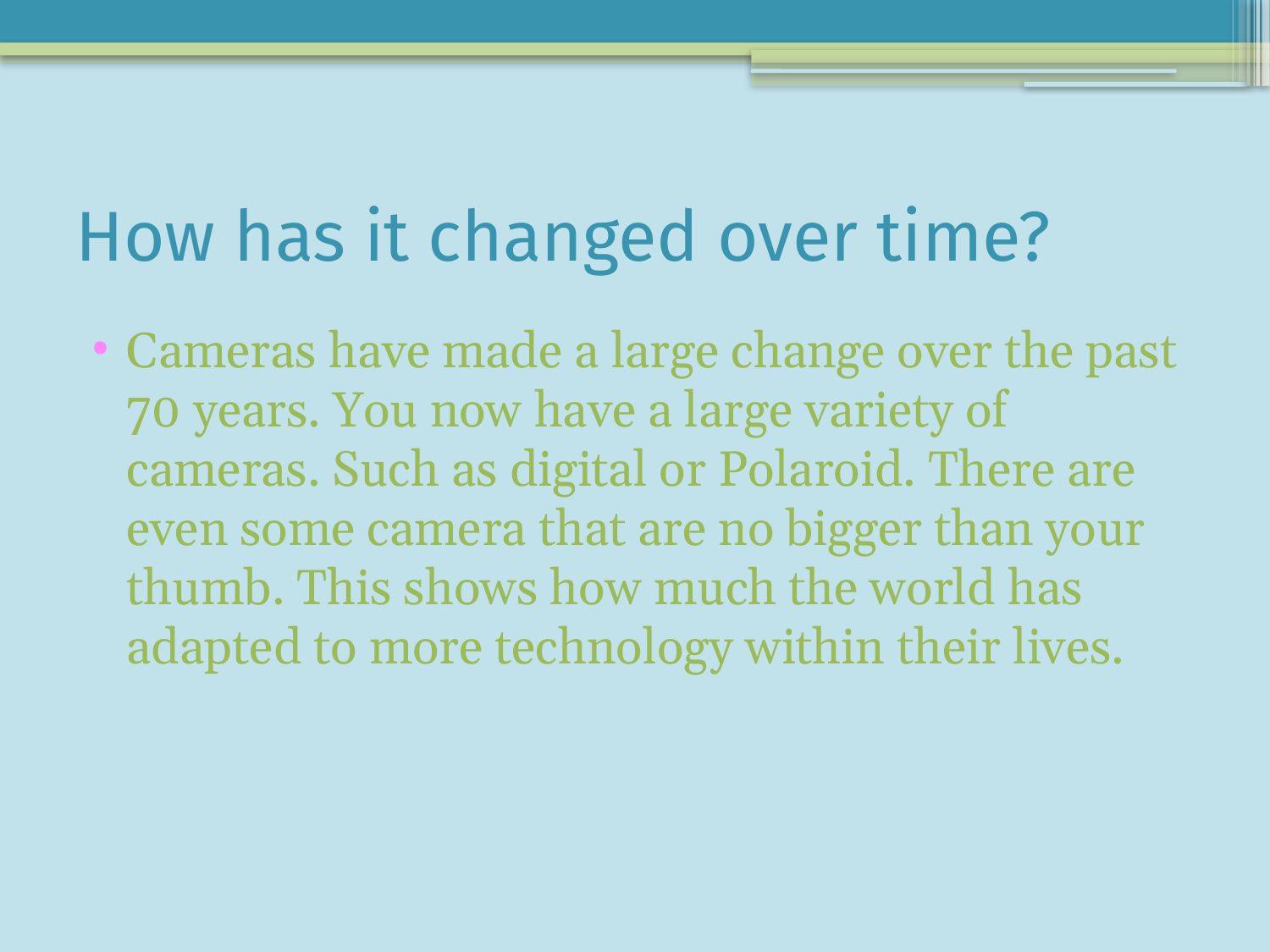

# How has it changed over time?
Cameras have made a large change over the past 70 years. You now have a large variety of cameras. Such as digital or Polaroid. There are even some camera that are no bigger than your thumb. This shows how much the world has adapted to more technology within their lives.